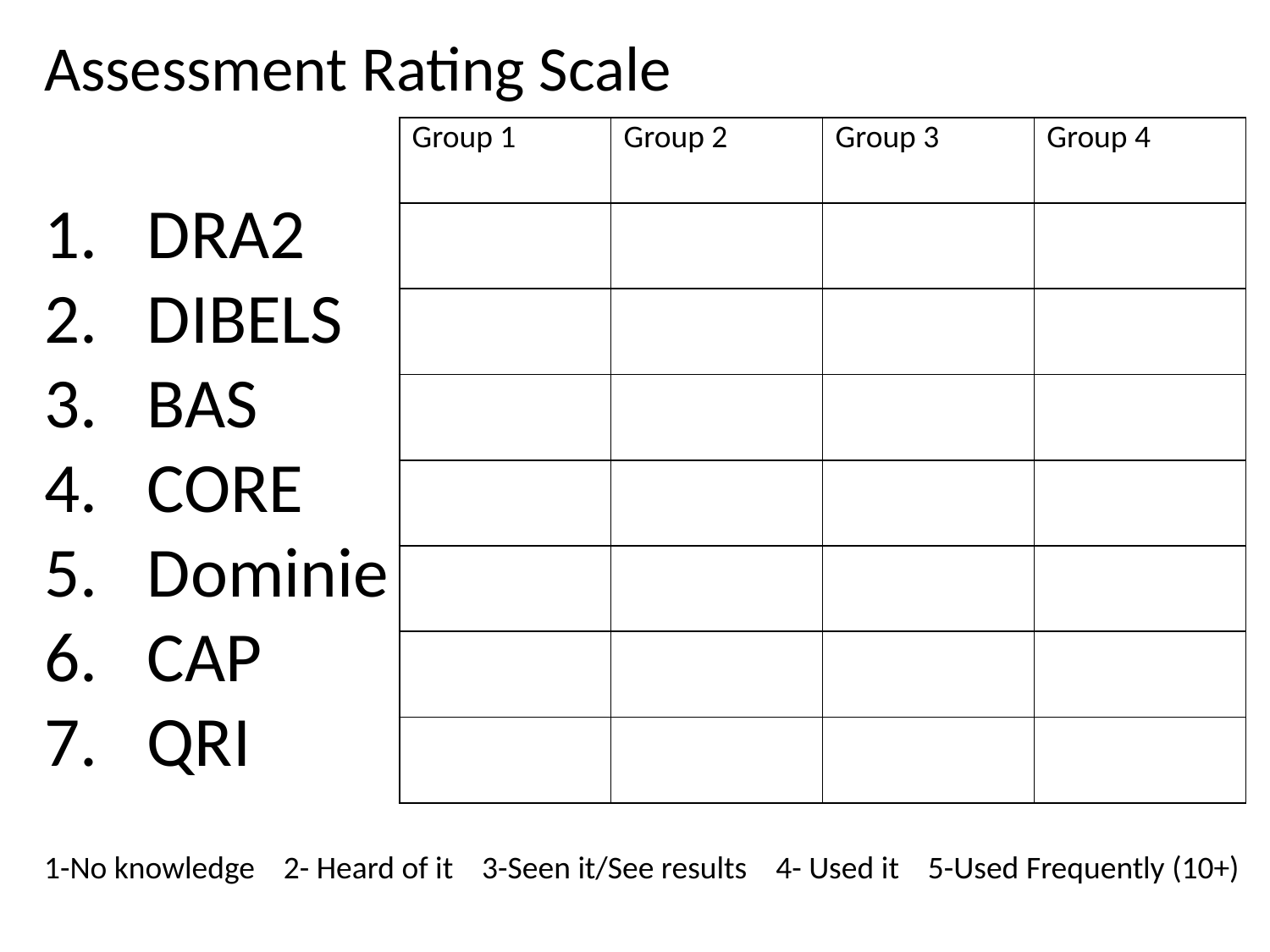

Assessment Rating Scale

DRA2
DIBELS
BAS
CORE
Dominie
CAP
QRI
| Group 1 | Group 2 | Group 3 | Group 4 |
| --- | --- | --- | --- |
|  |  |  |  |
|  |  |  |  |
|  |  |  |  |
|  |  |  |  |
|  |  |  |  |
|  |  |  |  |
|  |  |  |  |
1-No knowledge    2- Heard of it    3-Seen it/See results    4- Used it    5-Used Frequently (10+)